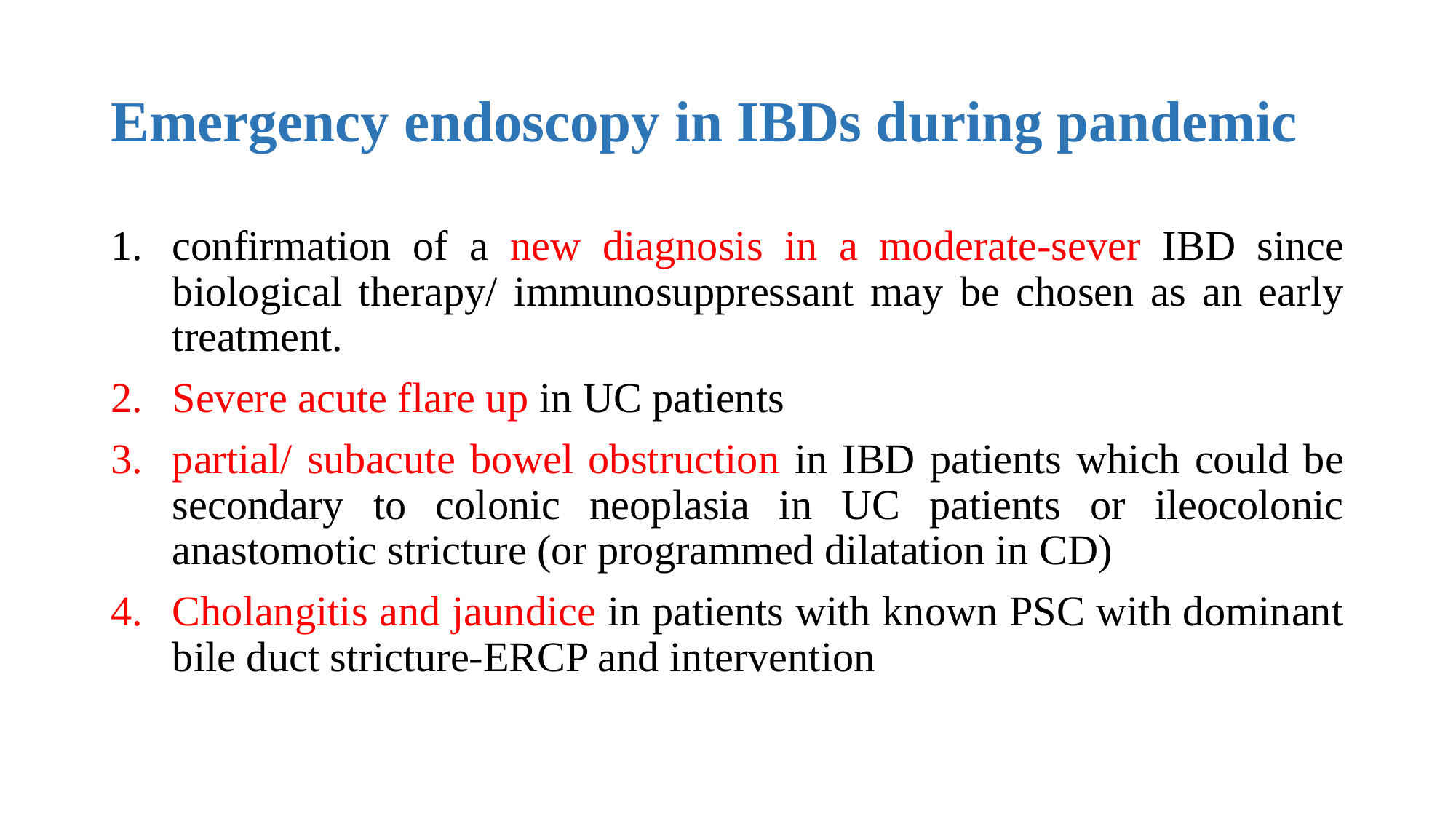

# Emergency endoscopy in IBDs during pandemic
confirmation of a new diagnosis in a moderate-sever IBD since biological therapy/ immunosuppressant may be chosen as an early treatment.
Severe acute flare up in UC patients
partial/ subacute bowel obstruction in IBD patients which could be secondary to colonic neoplasia in UC patients or ileocolonic anastomotic stricture (or programmed dilatation in CD)
Cholangitis and jaundice in patients with known PSC with dominant bile duct stricture-ERCP and intervention